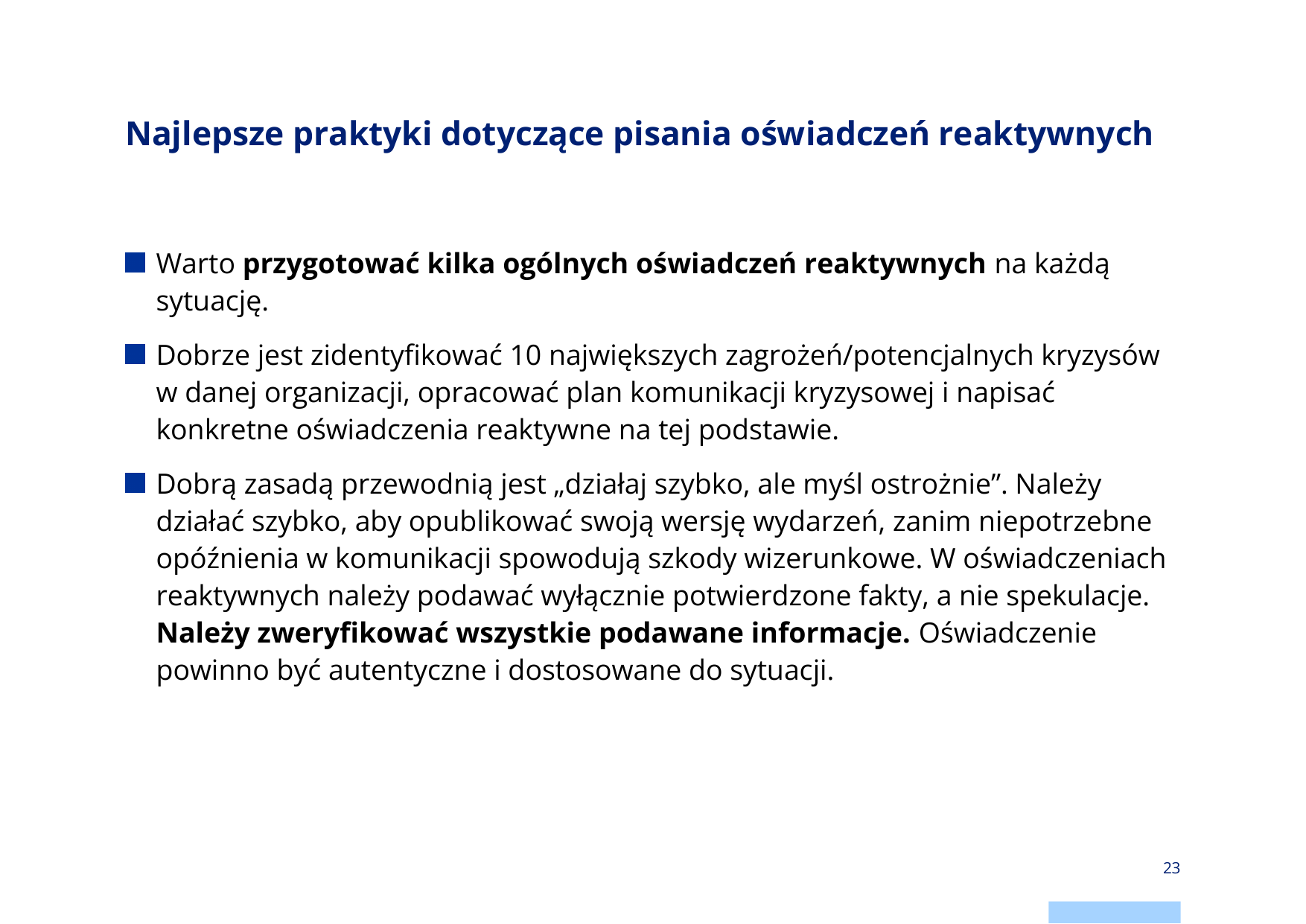

# Najlepsze praktyki dotyczące pisania oświadczeń reaktywnych
Warto przygotować kilka ogólnych oświadczeń reaktywnych na każdą sytuację.
Dobrze jest zidentyfikować 10 największych zagrożeń/potencjalnych kryzysów w danej organizacji, opracować plan komunikacji kryzysowej i napisać konkretne oświadczenia reaktywne na tej podstawie.
Dobrą zasadą przewodnią jest „działaj szybko, ale myśl ostrożnie”. Należy działać szybko, aby opublikować swoją wersję wydarzeń, zanim niepotrzebne opóźnienia w komunikacji spowodują szkody wizerunkowe. W oświadczeniach reaktywnych należy podawać wyłącznie potwierdzone fakty, a nie spekulacje. Należy zweryfikować wszystkie podawane informacje. Oświadczenie powinno być autentyczne i dostosowane do sytuacji.

23